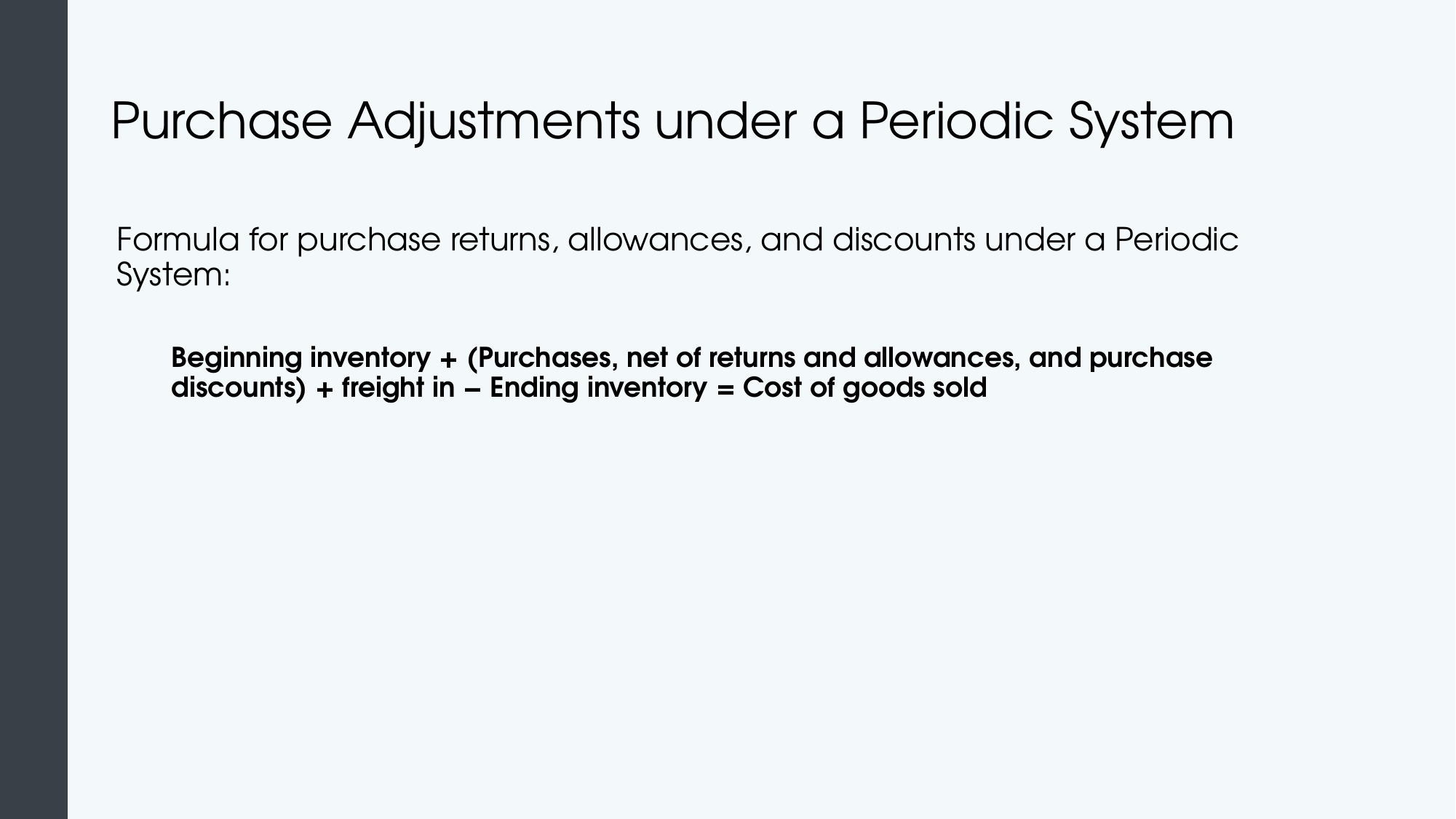

# Purchase Adjustments under a Periodic System
Formula for purchase returns, allowances, and discounts under a Periodic System:

Beginning inventory + (Purchases, net of returns and allowances, and purchase discounts) + freight in − Ending inventory = Cost of goods sold